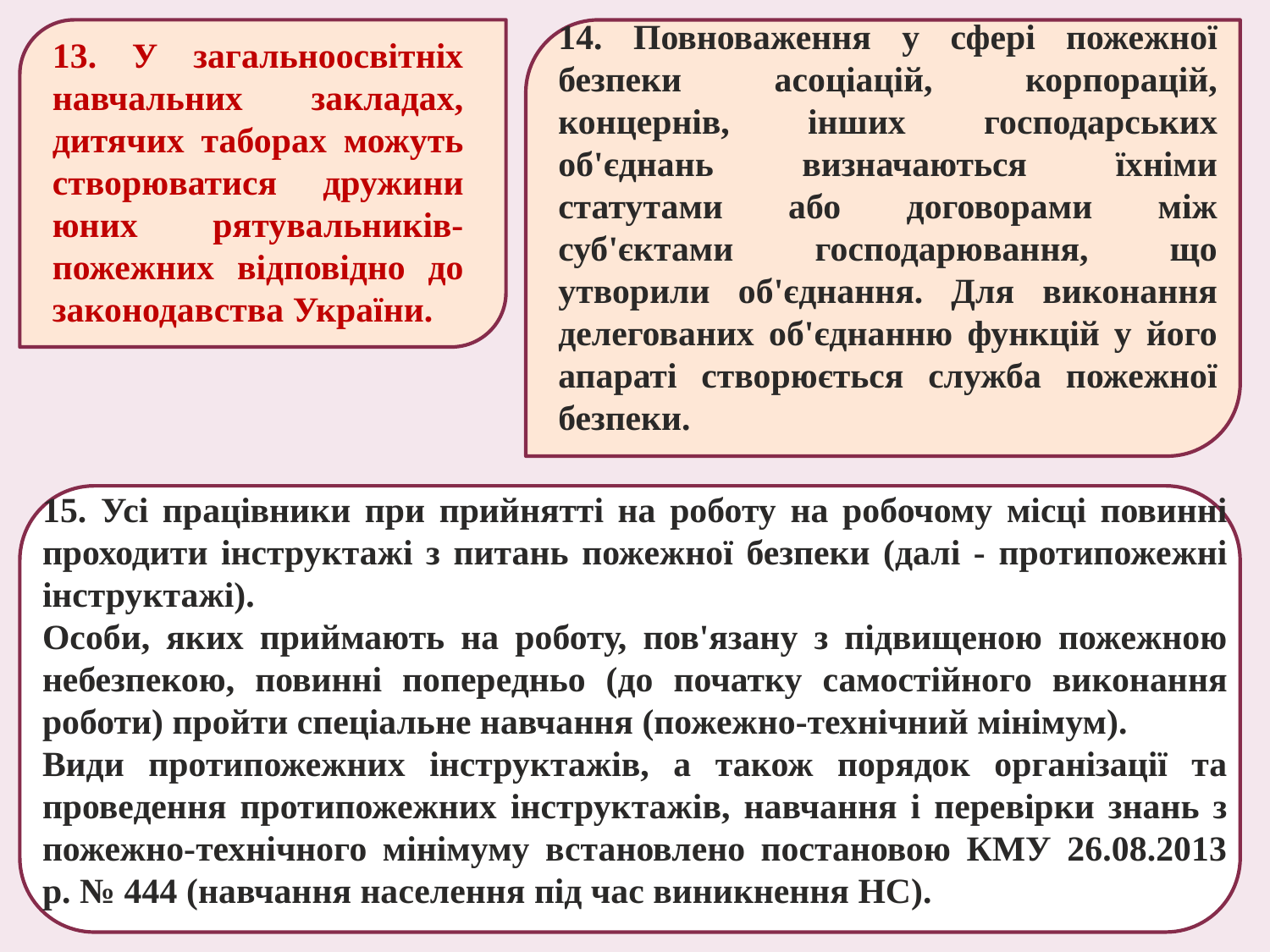

14. Повноваження у сфері пожежної безпеки асоціацій, корпорацій, концернів, інших господарських об'єднань визначаються їхніми статутами або договорами між суб'єктами господарювання, що утворили об'єднання. Для виконання делегованих об'єднанню функцій у його апараті створюється служба пожежної безпеки.

13. У загальноосвітніх навчальних закладах, дитячих таборах можуть створюватися дружини юних рятувальників-пожежних відповідно до законодавства України.
15. Усі працівники при прийнятті на роботу на робочому місці повинні проходити інструктажі з питань пожежної безпеки (далі - протипожежні інструктажі).
Особи, яких приймають на роботу, пов'язану з підвищеною пожежною небезпекою, повинні попередньо (до початку самостійного виконання роботи) пройти спеціальне навчання (пожежно-технічний мінімум).
Види протипожежних інструктажів, а також порядок організації та проведення протипожежних інструктажів, навчання і перевірки знань з пожежно-технічного мінімуму встановлено постановою КМУ 26.08.2013 р. № 444 (навчання населення під час виникнення НС).